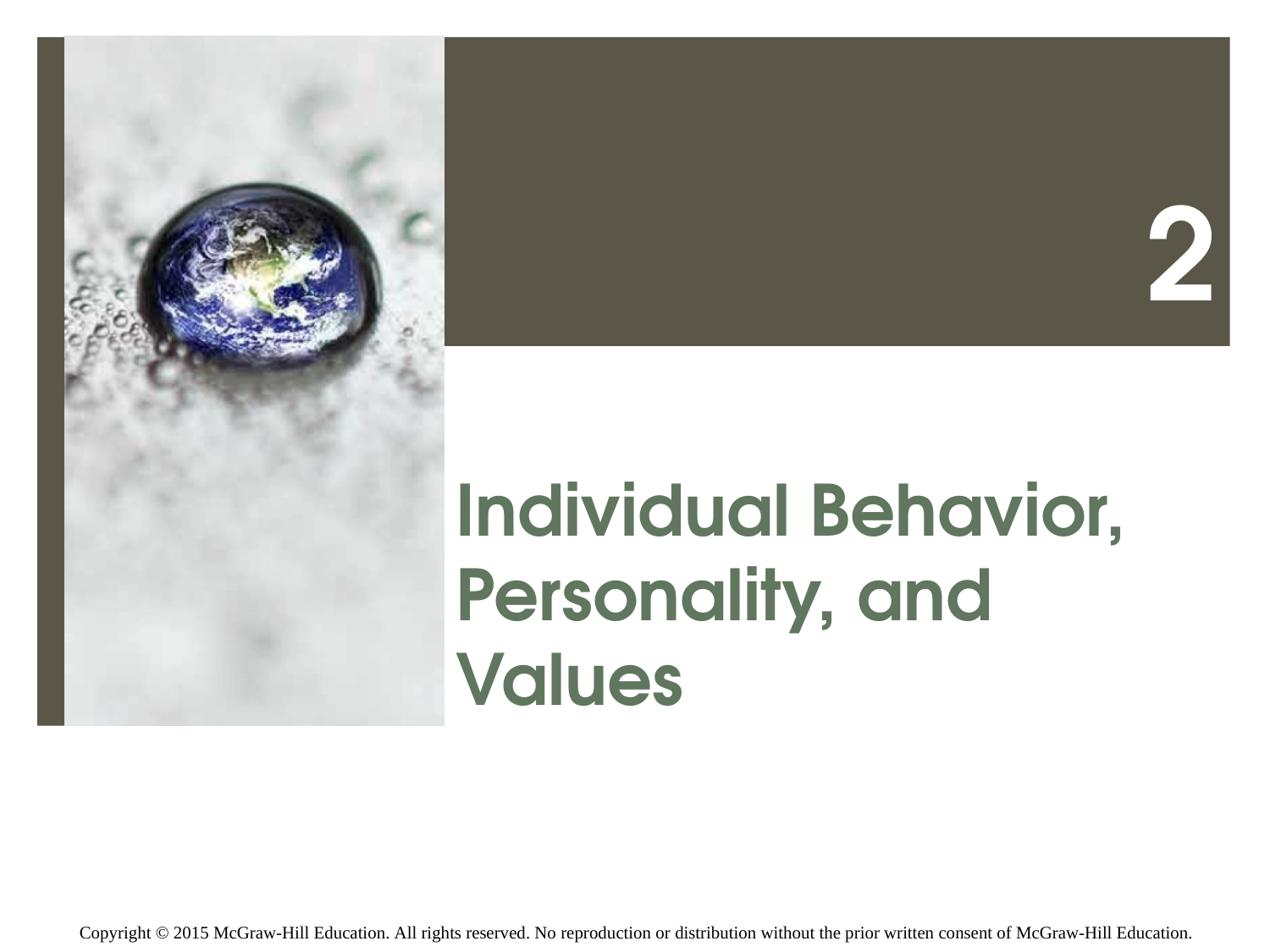

# Individual Behavior, Personality, and Values
Copyright © 2015 McGraw-Hill Education. All rights reserved. No reproduction or distribution without the prior written consent of McGraw-Hill Education.